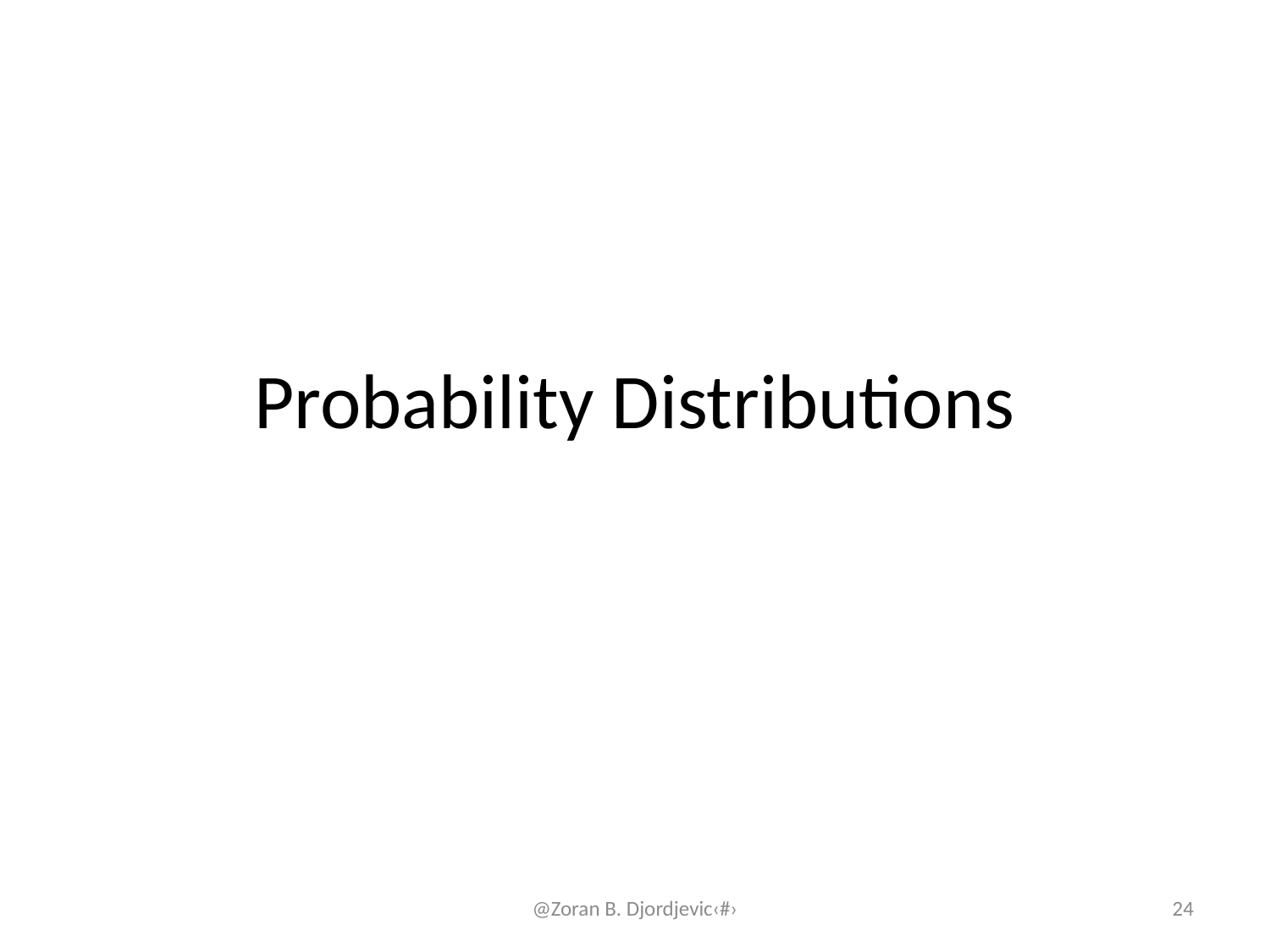

# Probability Distributions
@Zoran B. Djordjevic‹#›
24